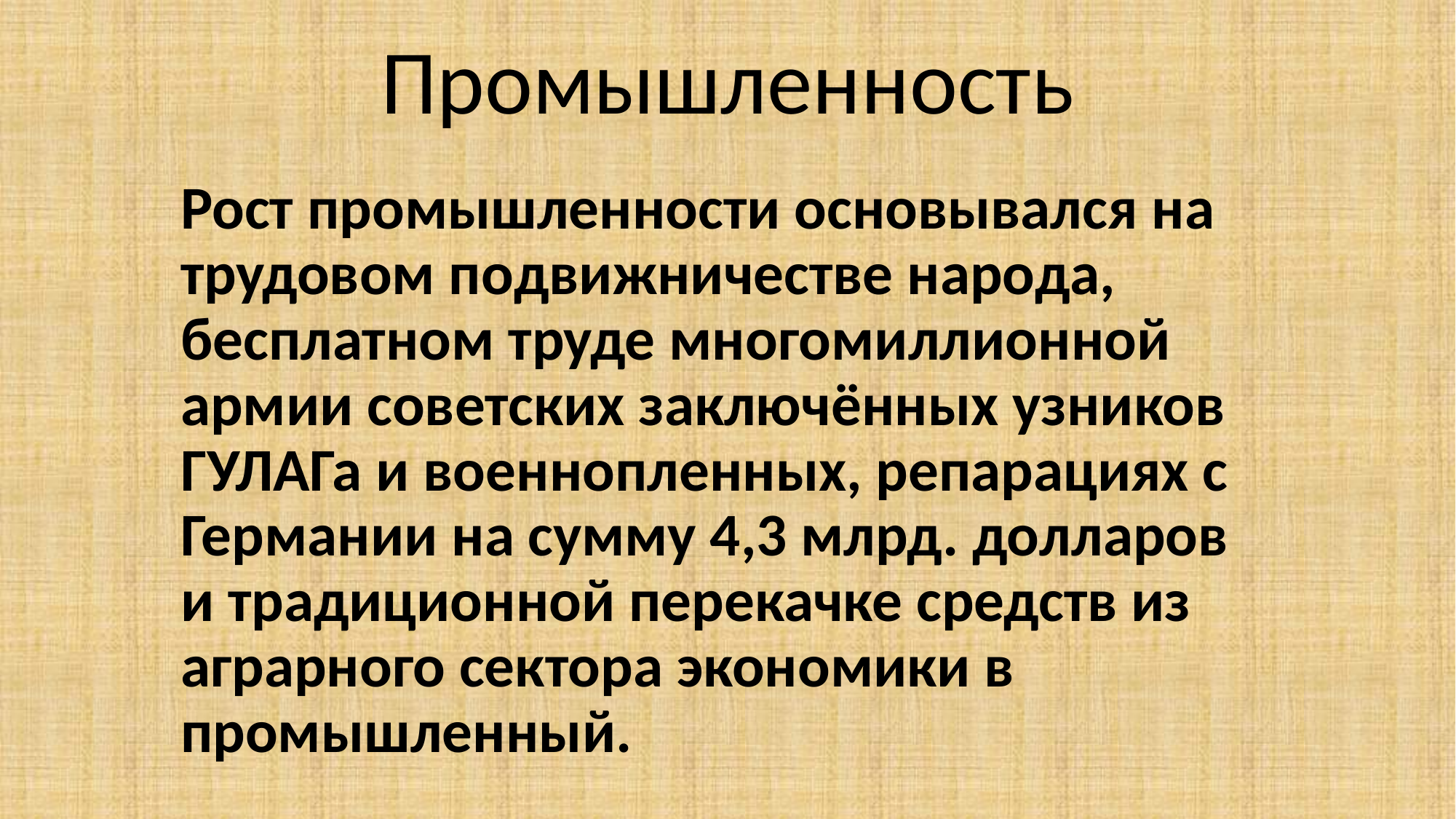

# Промышленность
Рост промышленности основывался на трудовом подвижничестве народа, бесплатном труде многомиллионной армии советских заключённых узников ГУЛАГа и военнопленных, репарациях с Германии на сумму 4,3 млрд. долларов и традиционной перекачке средств из аграрного сектора экономики в промышленный.